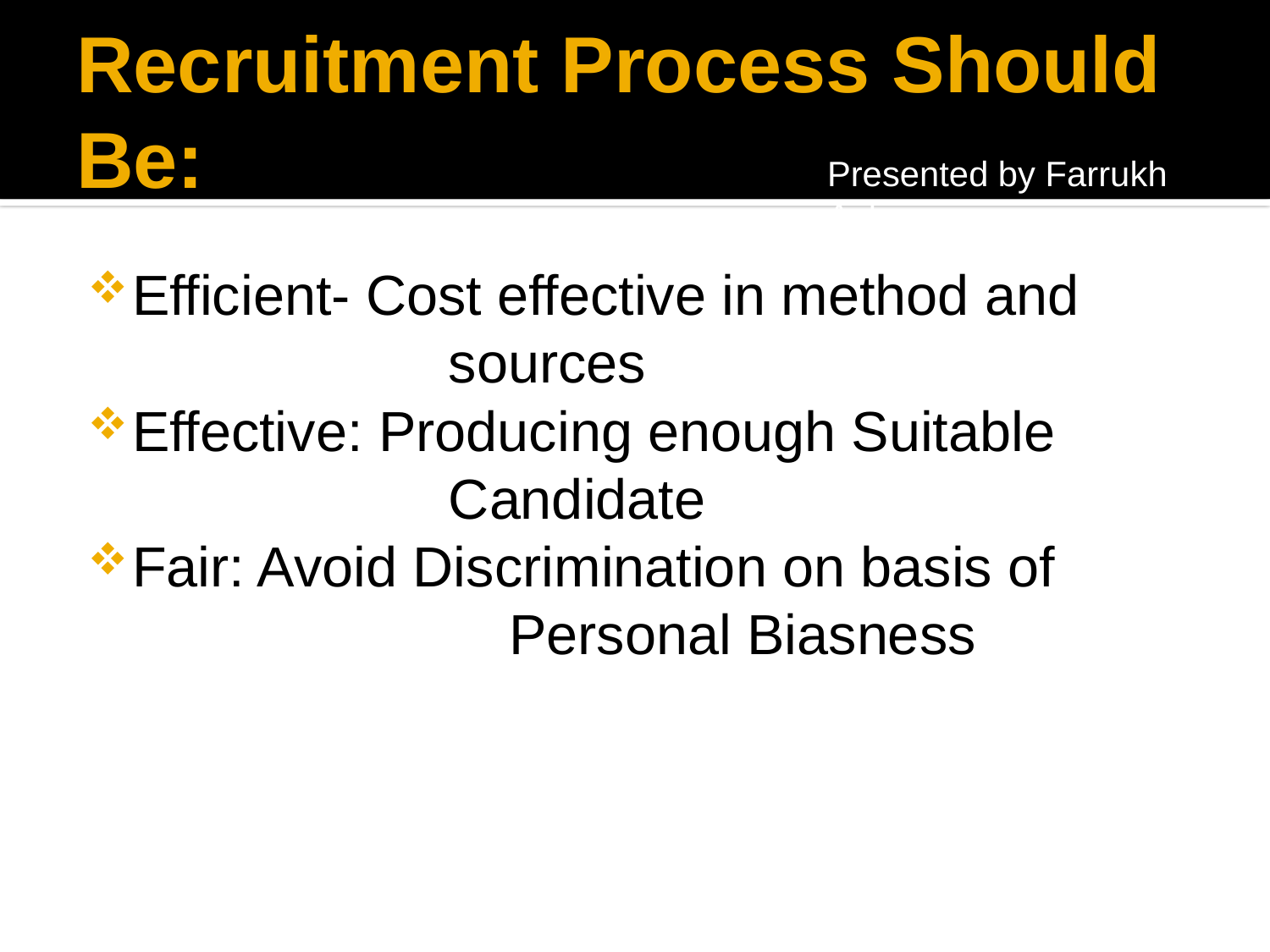

# Recruitment Process Should Be:
Presented by Farrukh  Aslam
Efficient- Cost effective in method and 			    sources
Effective: Producing enough Suitable             		    Candidate
Fair: Avoid Discrimination on basis of  	  	                Personal Biasness